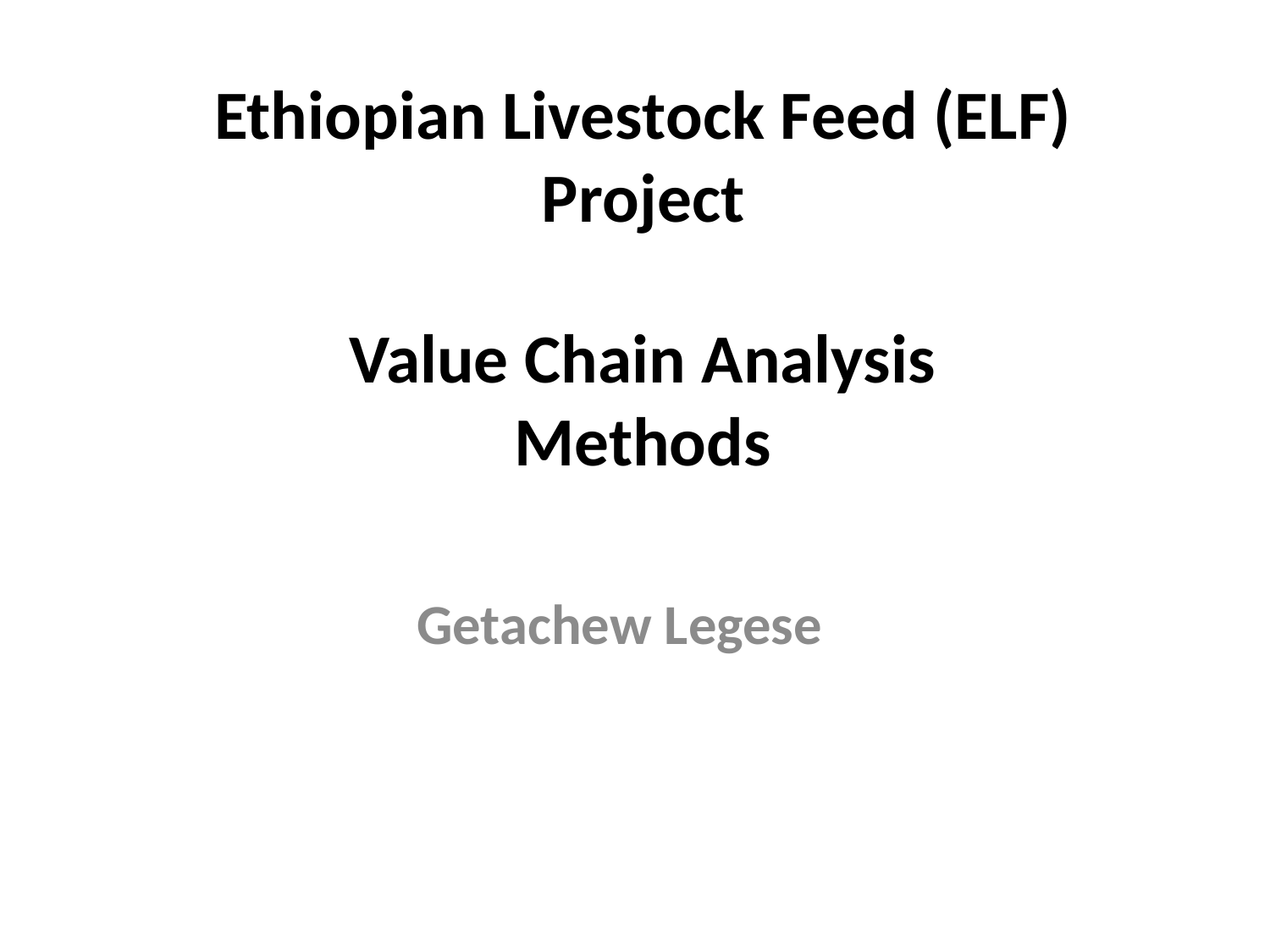

Ethiopian Livestock Feed (ELF) Project
# Value Chain Analysis Methods
Getachew Legese